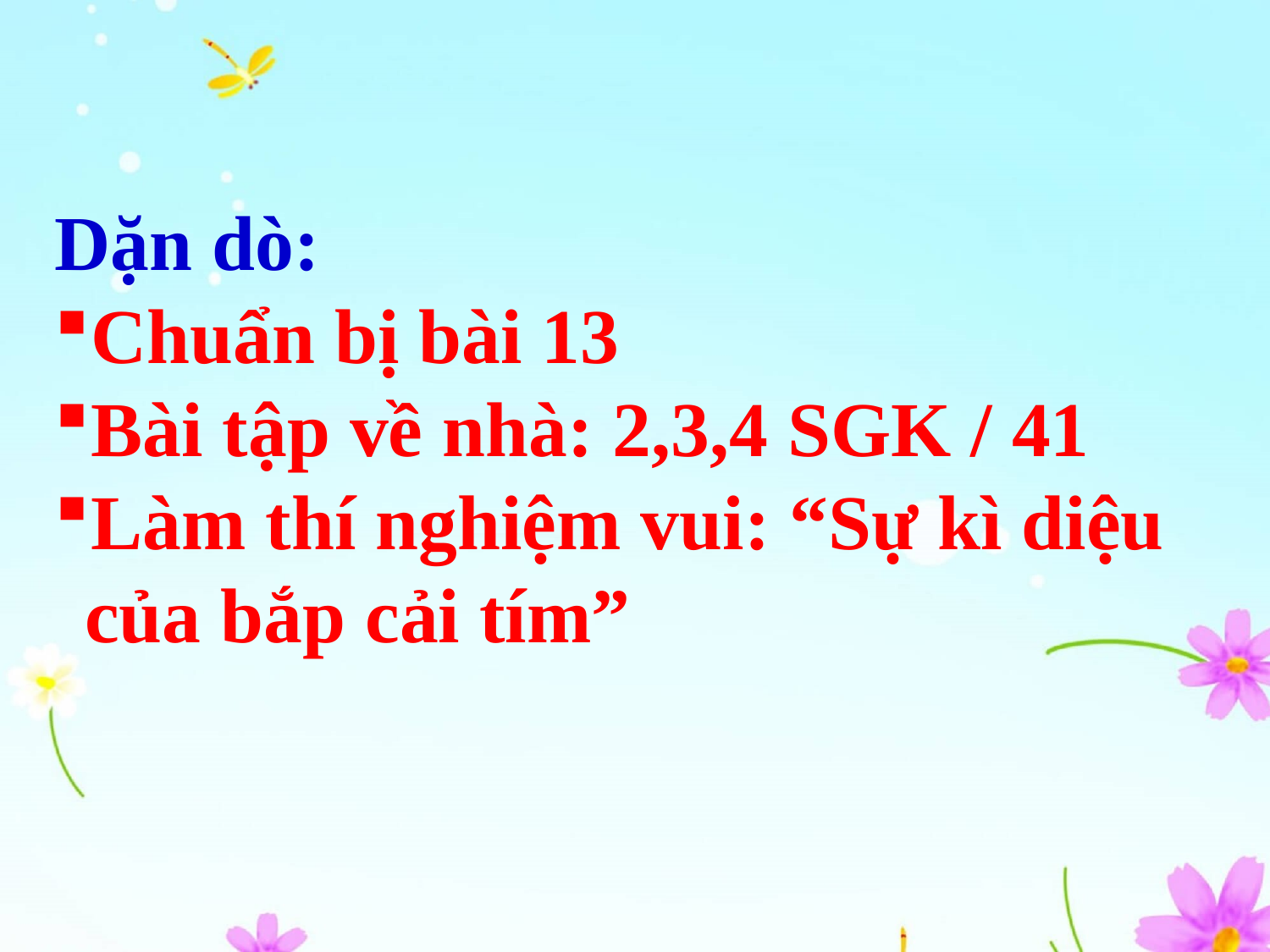

Dặn dò:
Chuẩn bị bài 13
Bài tập về nhà: 2,3,4 SGK / 41
Làm thí nghiệm vui: “Sự kì diệu của bắp cải tím”